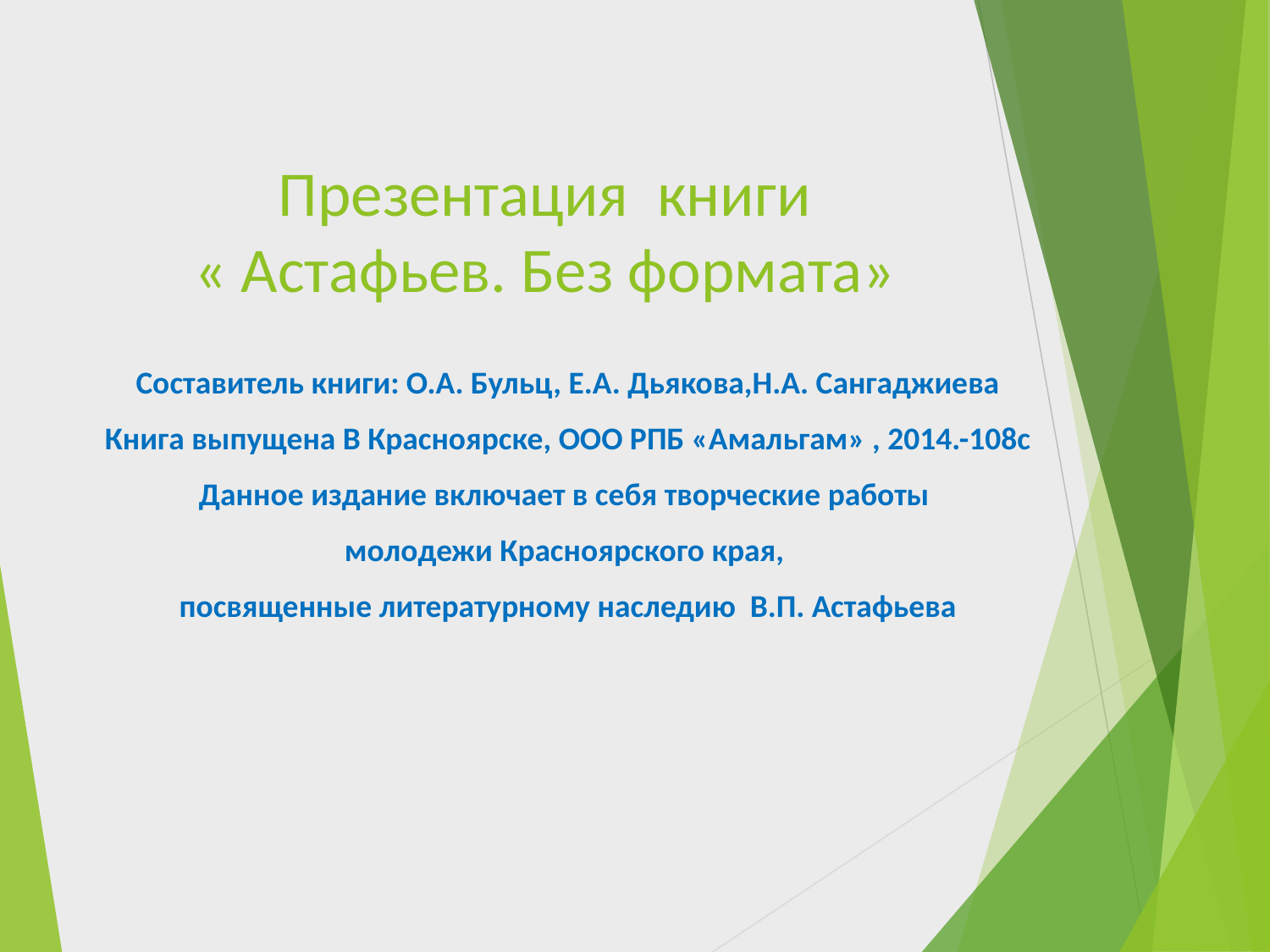

# Презентация  книги « Астафьев. Без формата»
Составитель книги: О.А. Бульц, Е.А. Дьякова,Н.А. Сангаджиева
Книга выпущена В Красноярске, ООО РПБ «Амальгам» , 2014.-108с
Данное издание включает в себя творческие работы
молодежи Красноярского края,
посвященные литературному наследию  В.П. Астафьева